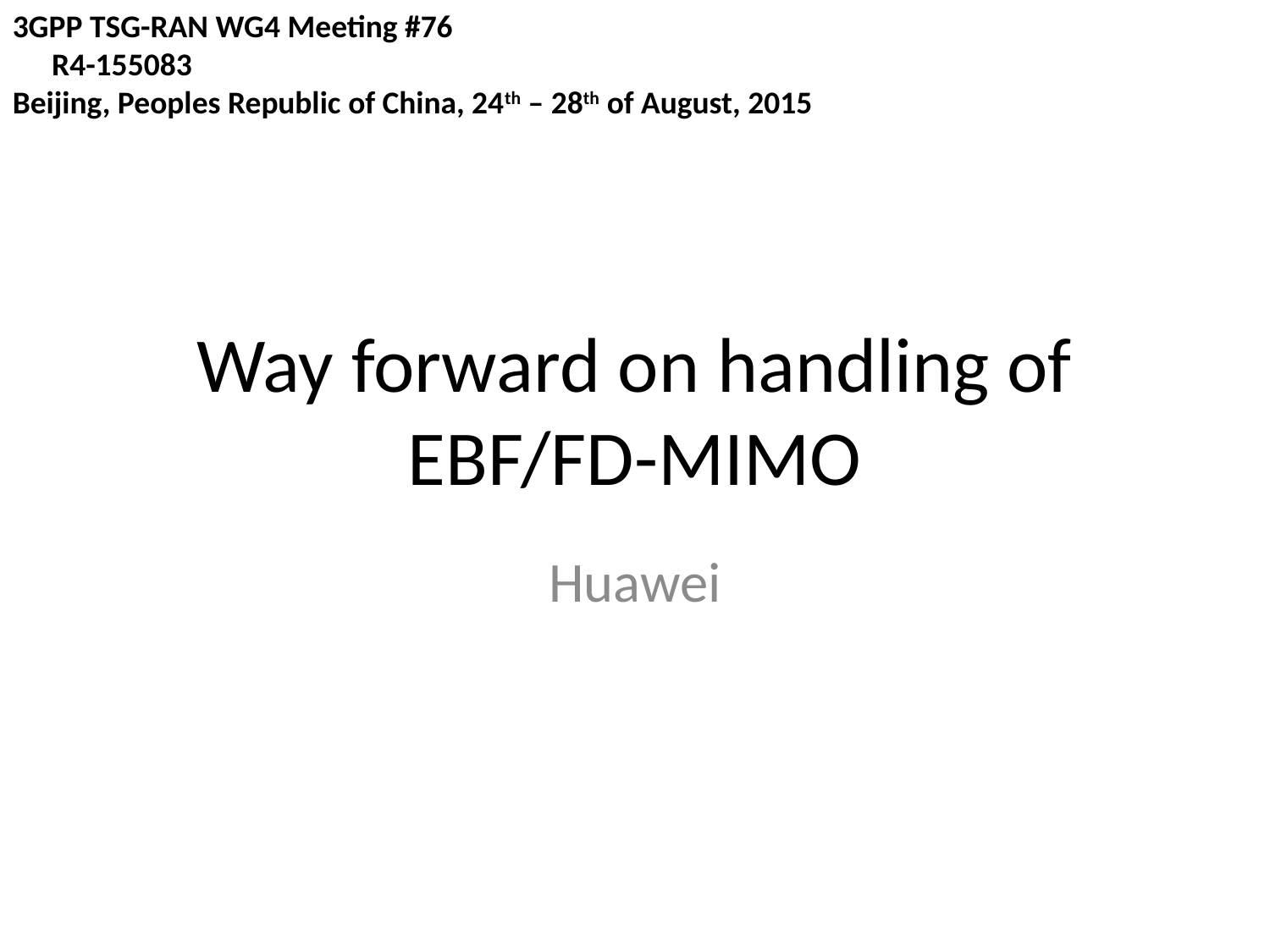

3GPP TSG-RAN WG4 Meeting #76			　　　　　　　　　　　　　　　　R4-155083
Beijing, Peoples Republic of China, 24th – 28th of August, 2015
# Way forward on handling of EBF/FD-MIMO
Huawei